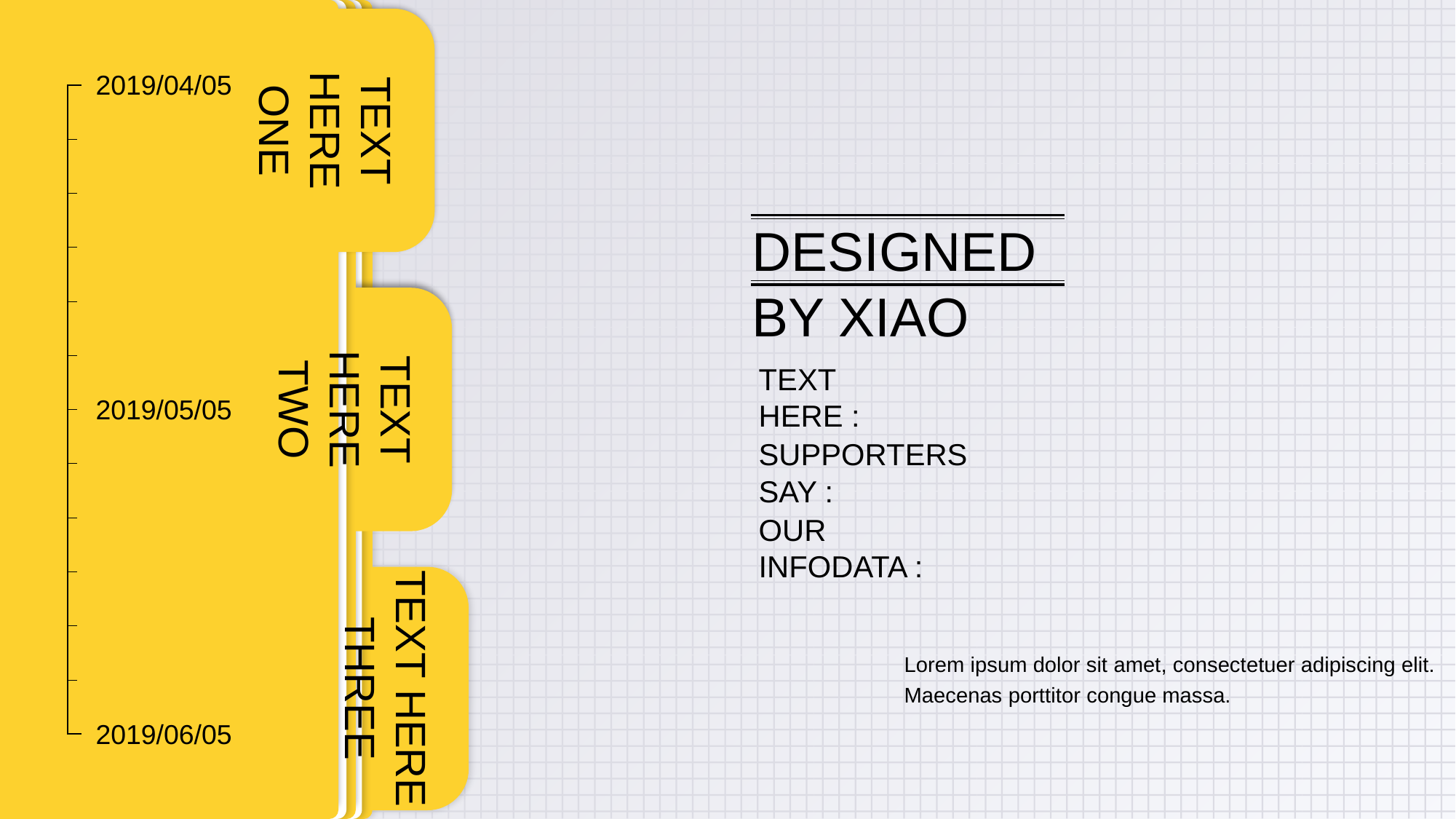

2019/04/05
TEXT HERE ONE
DESIGNED BY XIAO
TEXT HERE :
TEXT HERE TWO
2019/05/05
SUPPORTERS SAY :
OUR INFODATA :
Lorem ipsum dolor sit amet, consectetuer adipiscing elit. Maecenas porttitor congue massa.
TEXT HERE THREE
2019/06/05